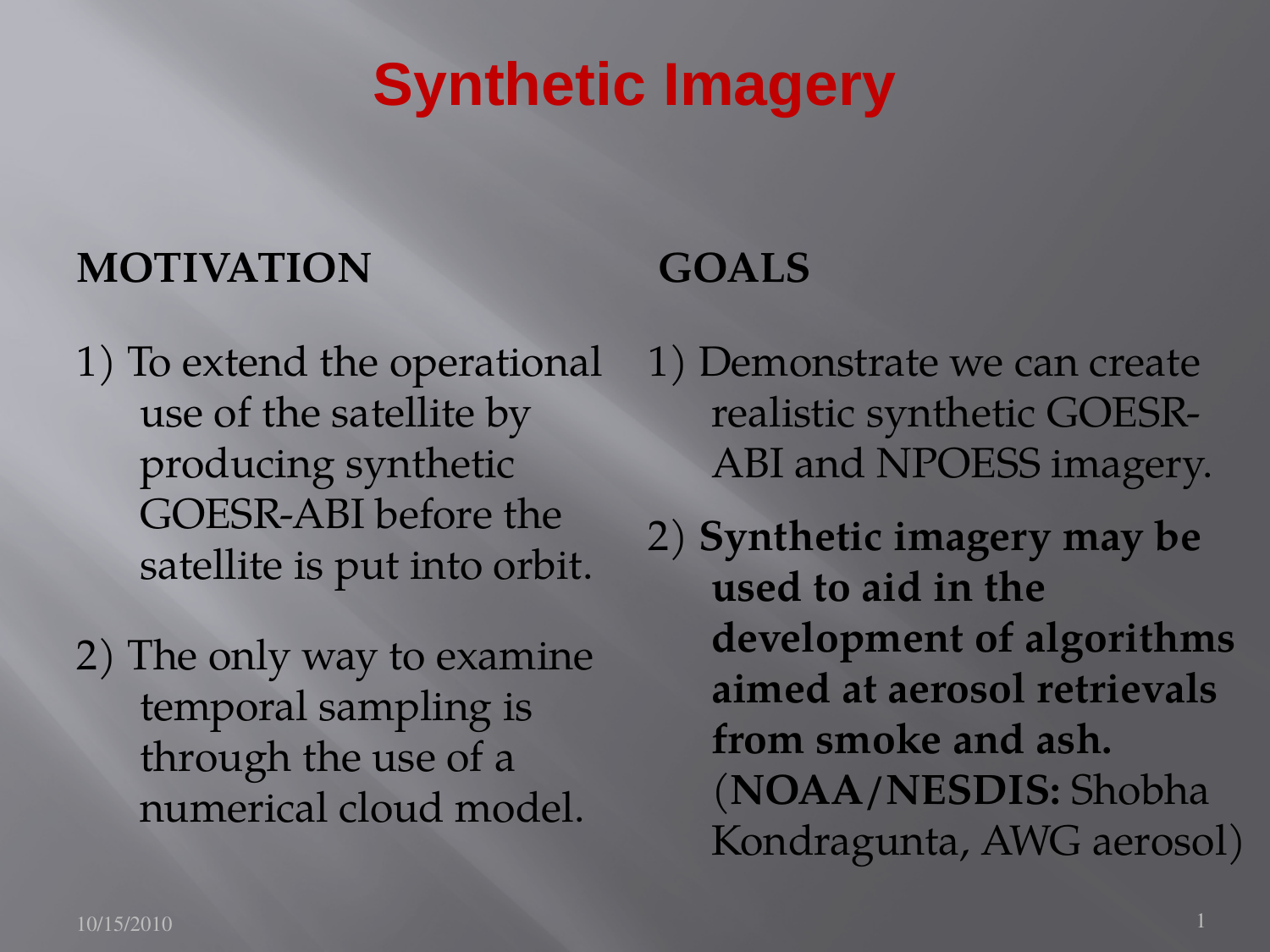

# Synthetic Imagery
Motivation
goals
1) To extend the operational use of the satellite by producing synthetic GOESR-ABI before the satellite is put into orbit.
2) The only way to examine temporal sampling is through the use of a numerical cloud model.

1) Demonstrate we can create realistic synthetic GOESR-ABI and NPOESS imagery.
2) Synthetic imagery may be used to aid in the development of algorithms aimed at aerosol retrievals from smoke and ash. (NOAA/NESDIS: Shobha Kondragunta, AWG aerosol)

10/15/2010
1